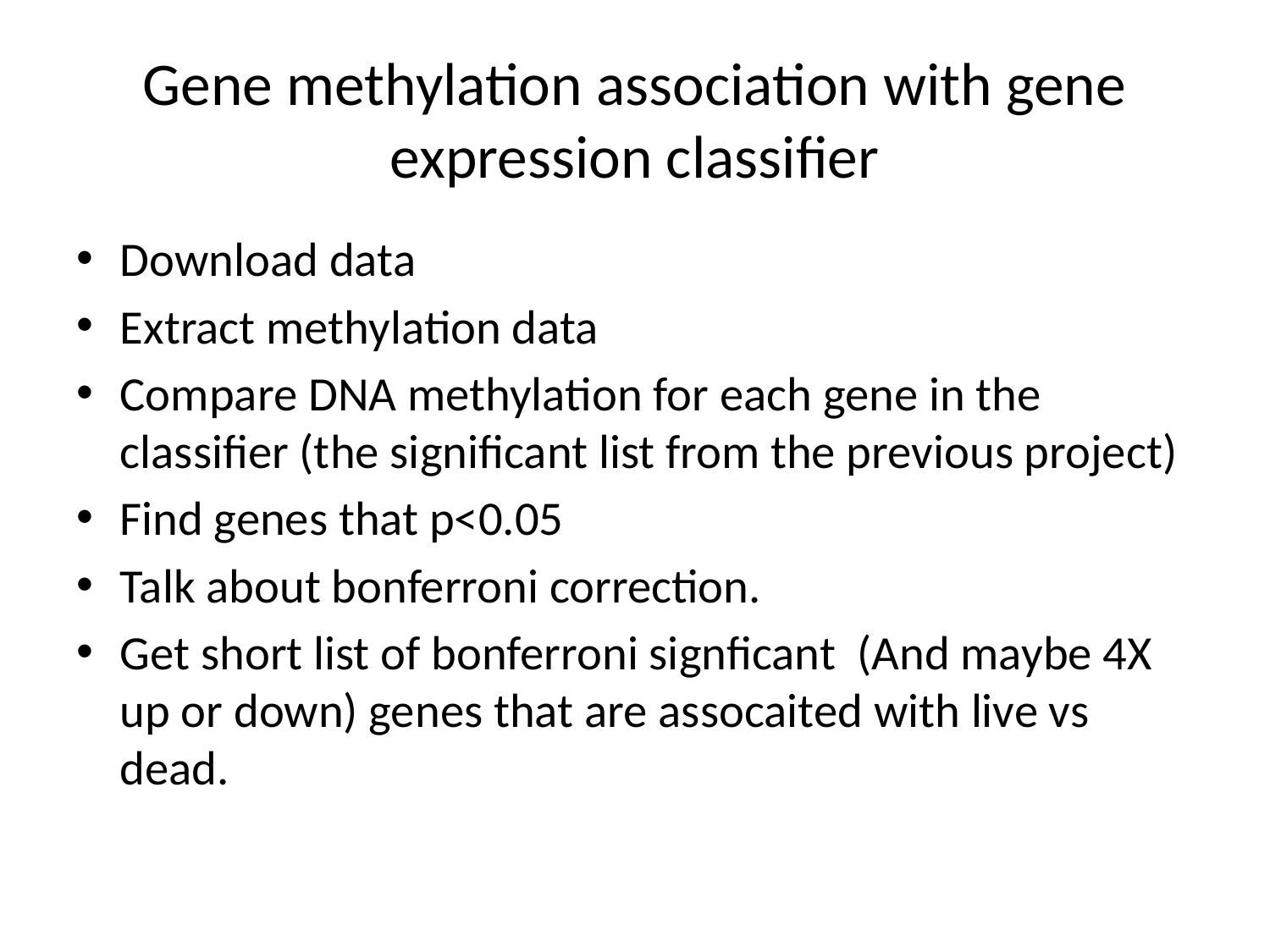

# Gene methylation association with gene expression classifier
Download data
Extract methylation data
Compare DNA methylation for each gene in the classifier (the significant list from the previous project)
Find genes that p<0.05
Talk about bonferroni correction.
Get short list of bonferroni signficant  (And maybe 4X up or down) genes that are assocaited with live vs dead.